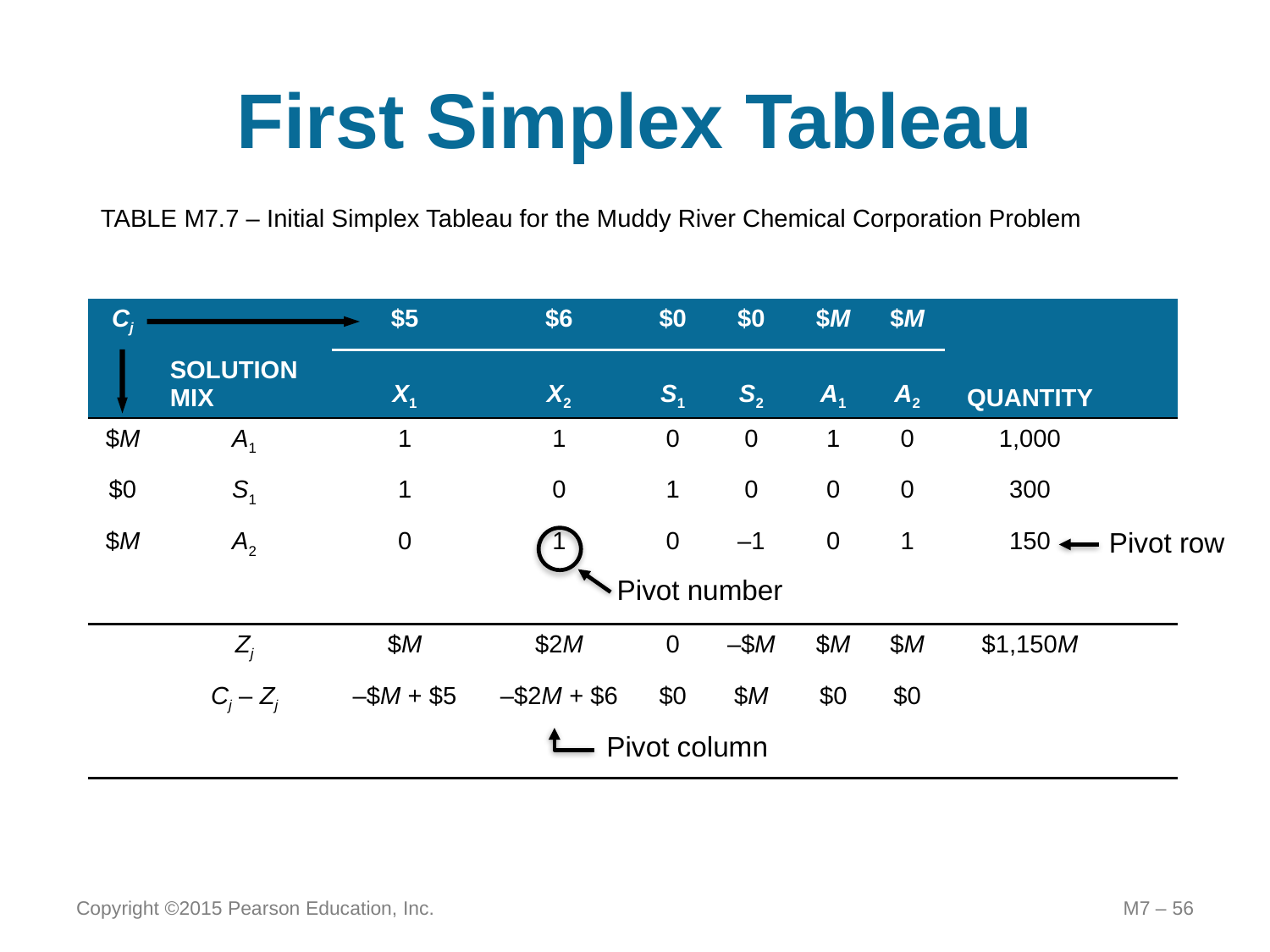

# First Simplex Tableau
TABLE M7.7 – Initial Simplex Tableau for the Muddy River Chemical Corporation Problem
| Cj |  | $5 | $6 | $0 | $0 | $M | $M |  |  |
| --- | --- | --- | --- | --- | --- | --- | --- | --- | --- |
|  | SOLUTION MIX | X1 | X2 | S1 | S2 | A1 | A2 | QUANTITY |  |
| $M | A1 | 1 | 1 | 0 | 0 | 1 | 0 | 1,000 |  |
| $0 | S1 | 1 | 0 | 1 | 0 | 0 | 0 | 300 |  |
| $M | A2 | 0 | 1 | 0 | –1 | 0 | 1 | 150 |  |
|  |  |  |  |  |  |  |  |  |  |
|  | Zj | $M | $2M | 0 | –$M | $M | $M | $1,150M |  |
|  | Cj – Zj | –$M + $5 | –$2M + $6 | $0 | $M | $0 | $0 |  |  |
|  |  |  |  |  |  |  |  |  |  |

Pivot row

Pivot number

Pivot column

Copyright ©2015 Pearson Education, Inc.
M7 – 56